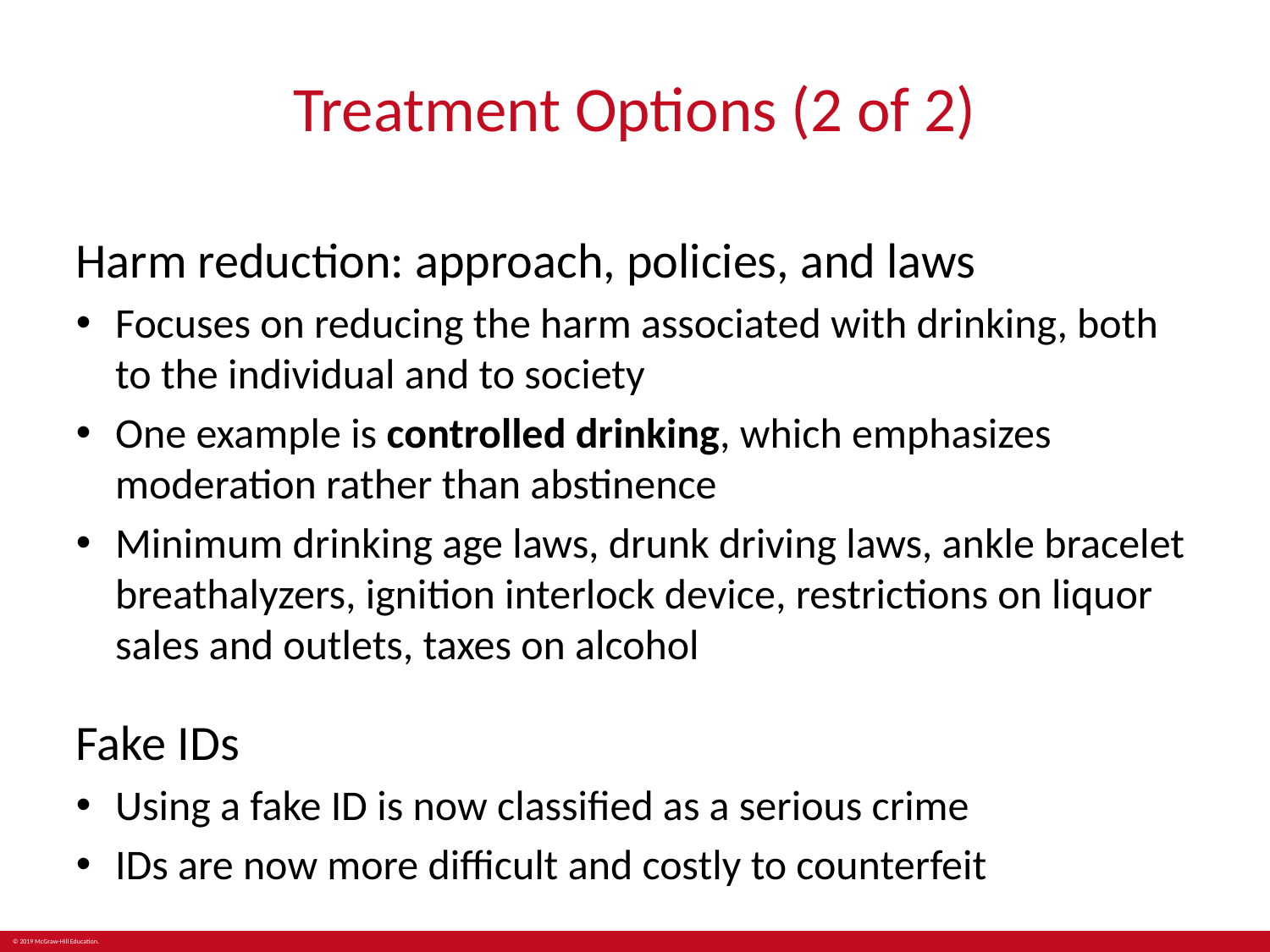

# Treatment Options (2 of 2)
Harm reduction: approach, policies, and laws
Focuses on reducing the harm associated with drinking, both to the individual and to society
One example is controlled drinking, which emphasizes moderation rather than abstinence
Minimum drinking age laws, drunk driving laws, ankle bracelet breathalyzers, ignition interlock device, restrictions on liquor sales and outlets, taxes on alcohol
Fake IDs
Using a fake ID is now classified as a serious crime
IDs are now more difficult and costly to counterfeit